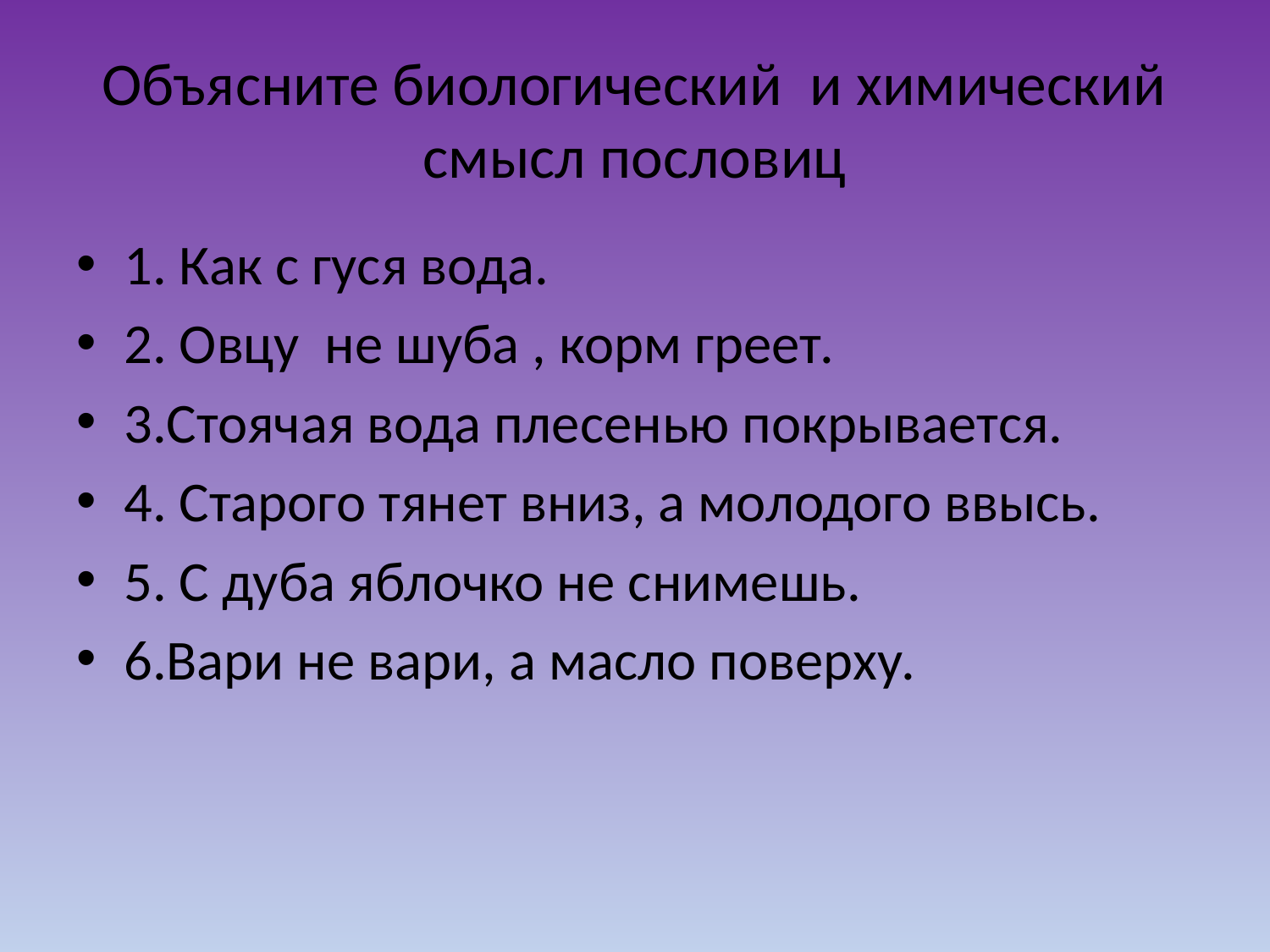

# Объясните биологический  и химический смысл пословиц
1. Как с гуся вода.
2. Овцу  не шуба , корм греет.
3.Стоячая вода плесенью покрывается.
4. Старого тянет вниз, а молодого ввысь.
5. С дуба яблочко не снимешь.
6.Вари не вари, а масло поверху.